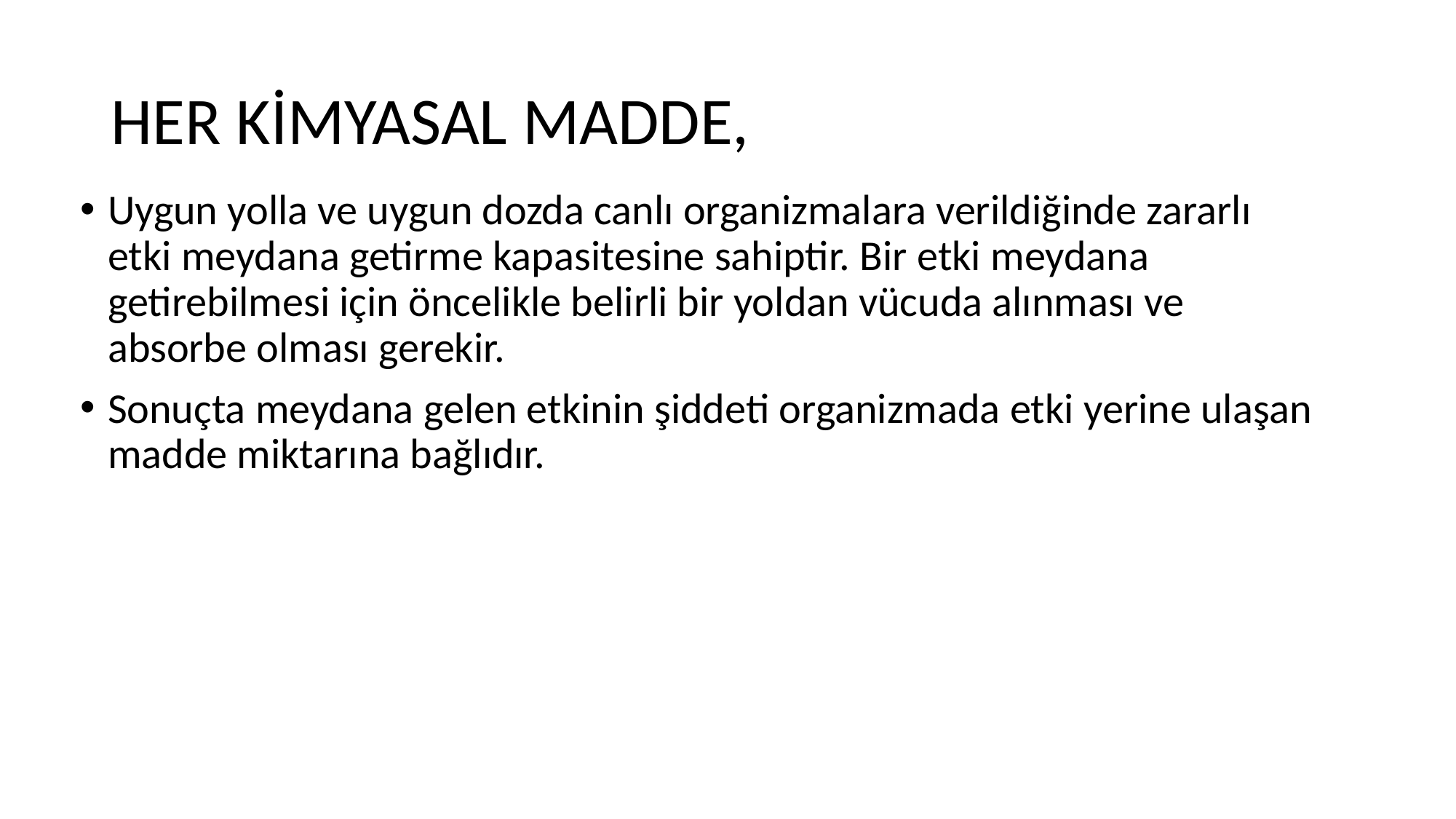

# HER KİMYASAL MADDE,
Uygun yolla ve uygun dozda canlı organizmalara verildiğinde zararlı etki meydana getirme kapasitesine sahiptir. Bir etki meydana getirebilmesi için öncelikle belirli bir yoldan vücuda alınması ve absorbe olması gerekir.
Sonuçta meydana gelen etkinin şiddeti organizmada etki yerine ulaşan madde miktarına bağlıdır.